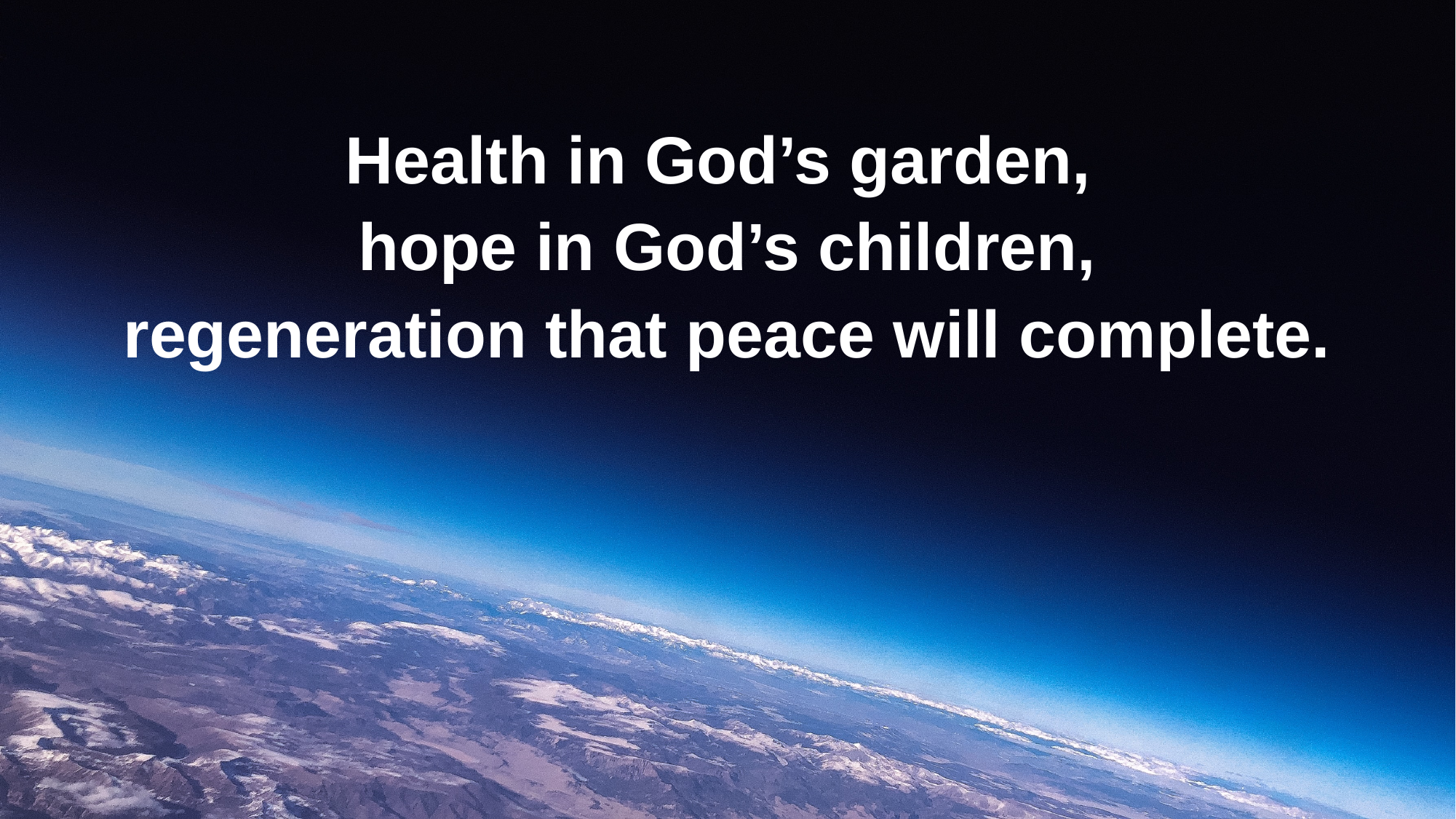

Health in God’s garden,
hope in God’s children,
regeneration that peace will complete.